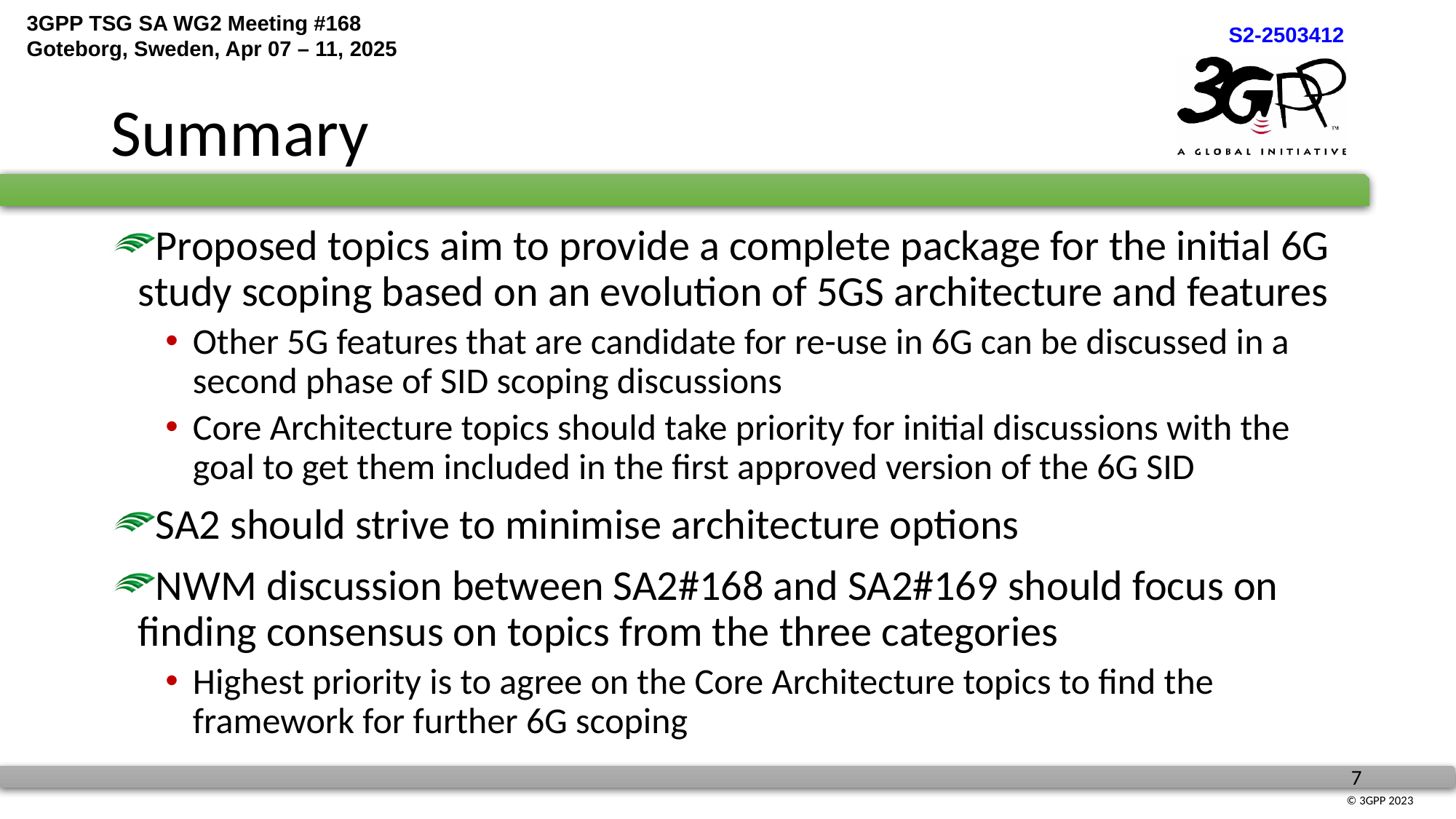

# Summary
Proposed topics aim to provide a complete package for the initial 6G study scoping based on an evolution of 5GS architecture and features
Other 5G features that are candidate for re-use in 6G can be discussed in a second phase of SID scoping discussions
Core Architecture topics should take priority for initial discussions with the goal to get them included in the first approved version of the 6G SID
SA2 should strive to minimise architecture options
NWM discussion between SA2#168 and SA2#169 should focus on finding consensus on topics from the three categories
Highest priority is to agree on the Core Architecture topics to find the framework for further 6G scoping